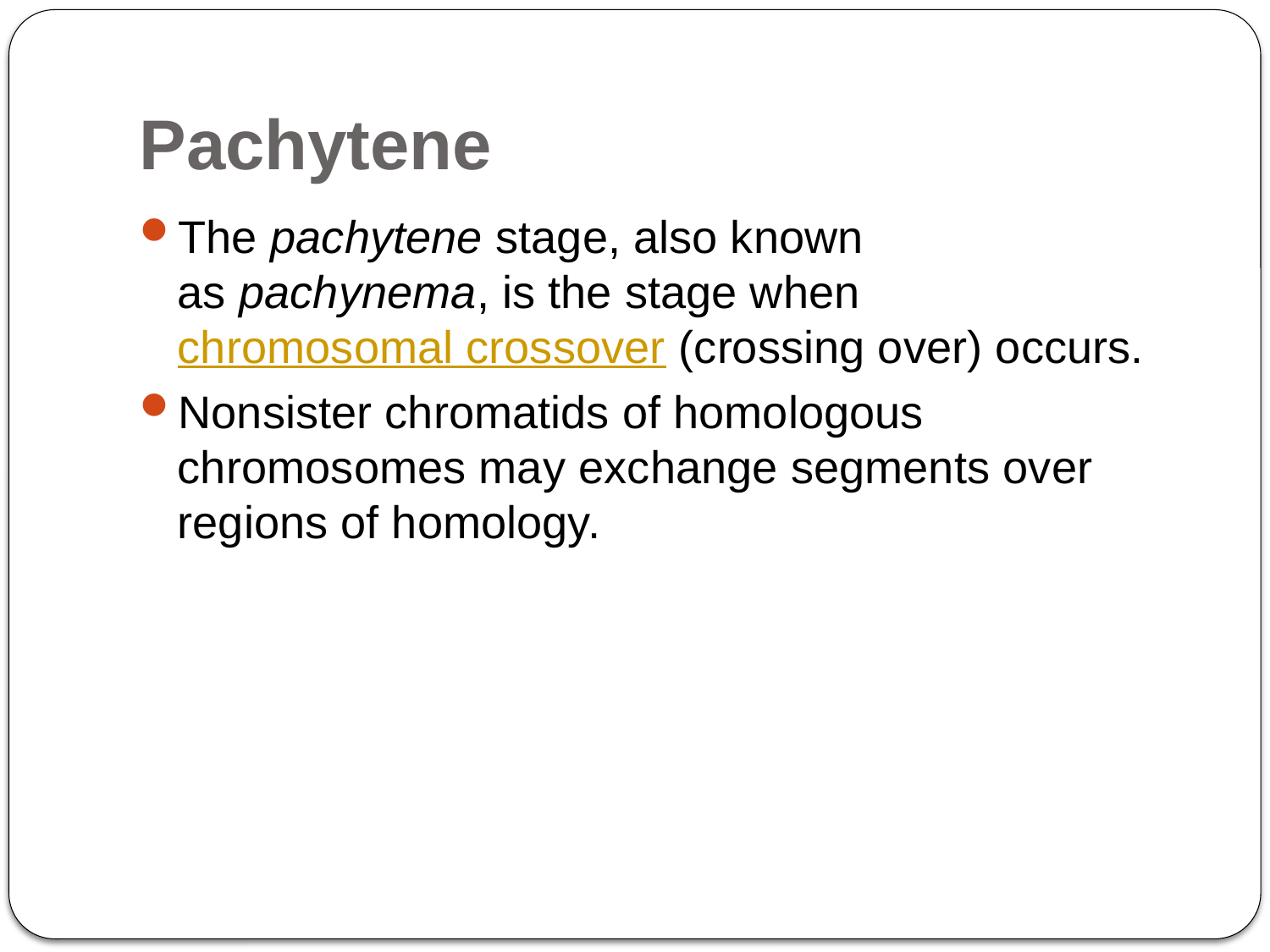

# Pachytene
The pachytene stage, also known as pachynema, is the stage when chromosomal crossover (crossing over) occurs.
Nonsister chromatids of homologous chromosomes may exchange segments over regions of homology.